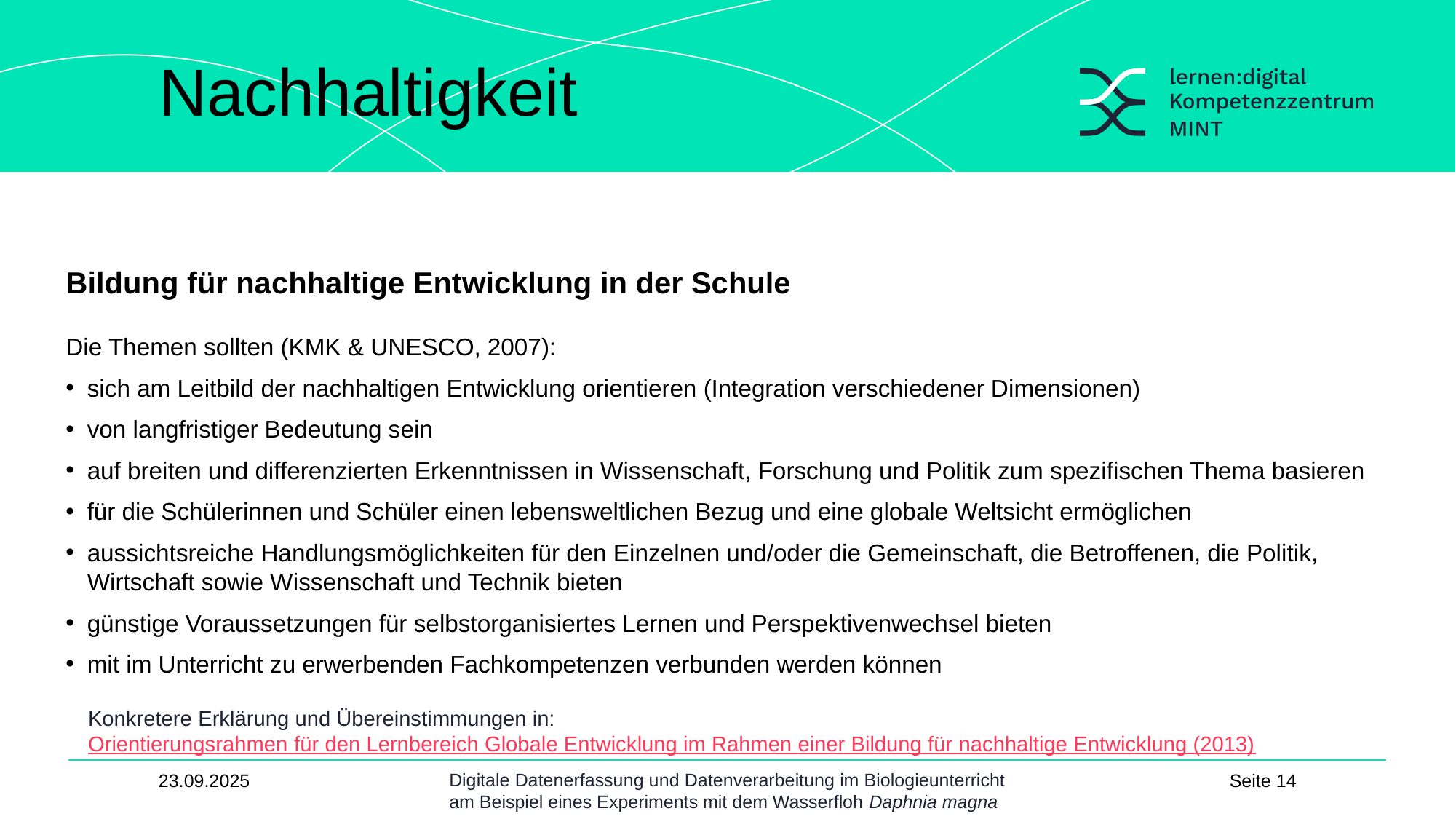

# Nachhaltigkeit
Bildung für nachhaltige Entwicklung in der Schule
Die Themen sollten (KMK & UNESCO, 2007):
sich am Leitbild der nachhaltigen Entwicklung orientieren (Integration verschiedener Dimensionen)
von langfristiger Bedeutung sein
auf breiten und differenzierten Erkenntnissen in Wissenschaft, Forschung und Politik zum spezifischen Thema basieren
für die Schülerinnen und Schüler einen lebensweltlichen Bezug und eine globale Weltsicht ermöglichen
aussichtsreiche Handlungsmöglichkeiten für den Einzelnen und/oder die Gemeinschaft, die Betroffenen, die Politik, Wirtschaft sowie Wissenschaft und Technik bieten
günstige Voraussetzungen für selbstorganisiertes Lernen und Perspektivenwechsel bieten
mit im Unterricht zu erwerbenden Fachkompetenzen verbunden werden können

Konkretere Erklärung und Übereinstimmungen in:
Orientierungsrahmen für den Lernbereich Globale Entwicklung im Rahmen einer Bildung für nachhaltige Entwicklung (2013)

23.09.2025
Seite 14